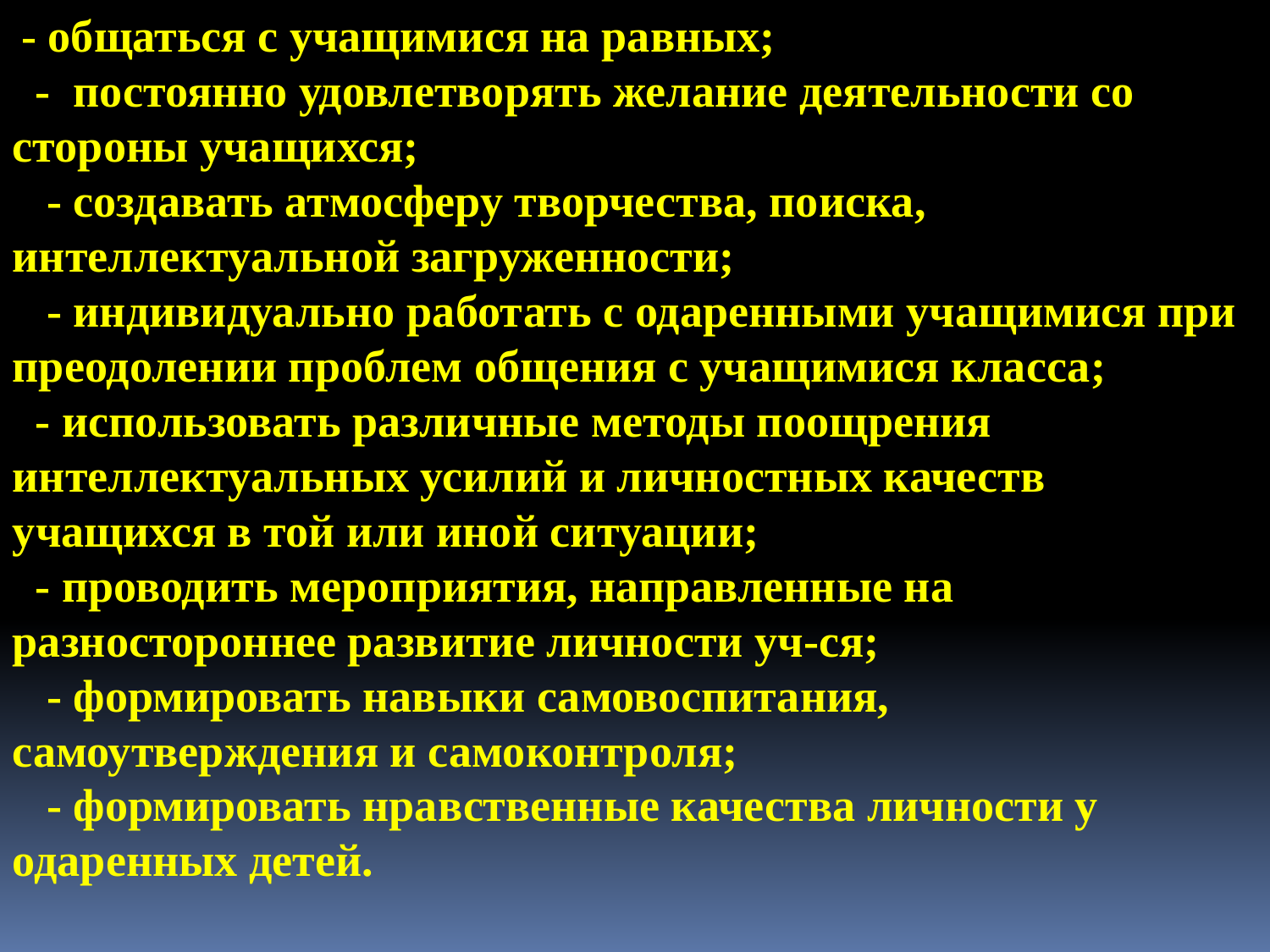

- общаться с учащимися на равных;
  -  постоянно удовлетворять желание деятельности со стороны учащихся;
   - создавать атмосферу творчества, поиска, интеллектуальной загруженности;
   - индивидуально работать с одаренными учащимися при преодолении проблем общения с учащимися класса;
  - использовать различные методы поощрения интеллектуальных усилий и личностных качеств учащихся в той или иной ситуации;
  - проводить мероприятия, направленные на разностороннее развитие личности уч-ся;
   - формировать навыки самовоспитания, самоутверждения и самоконтроля;
   - формировать нравственные качества личности у одаренных детей.